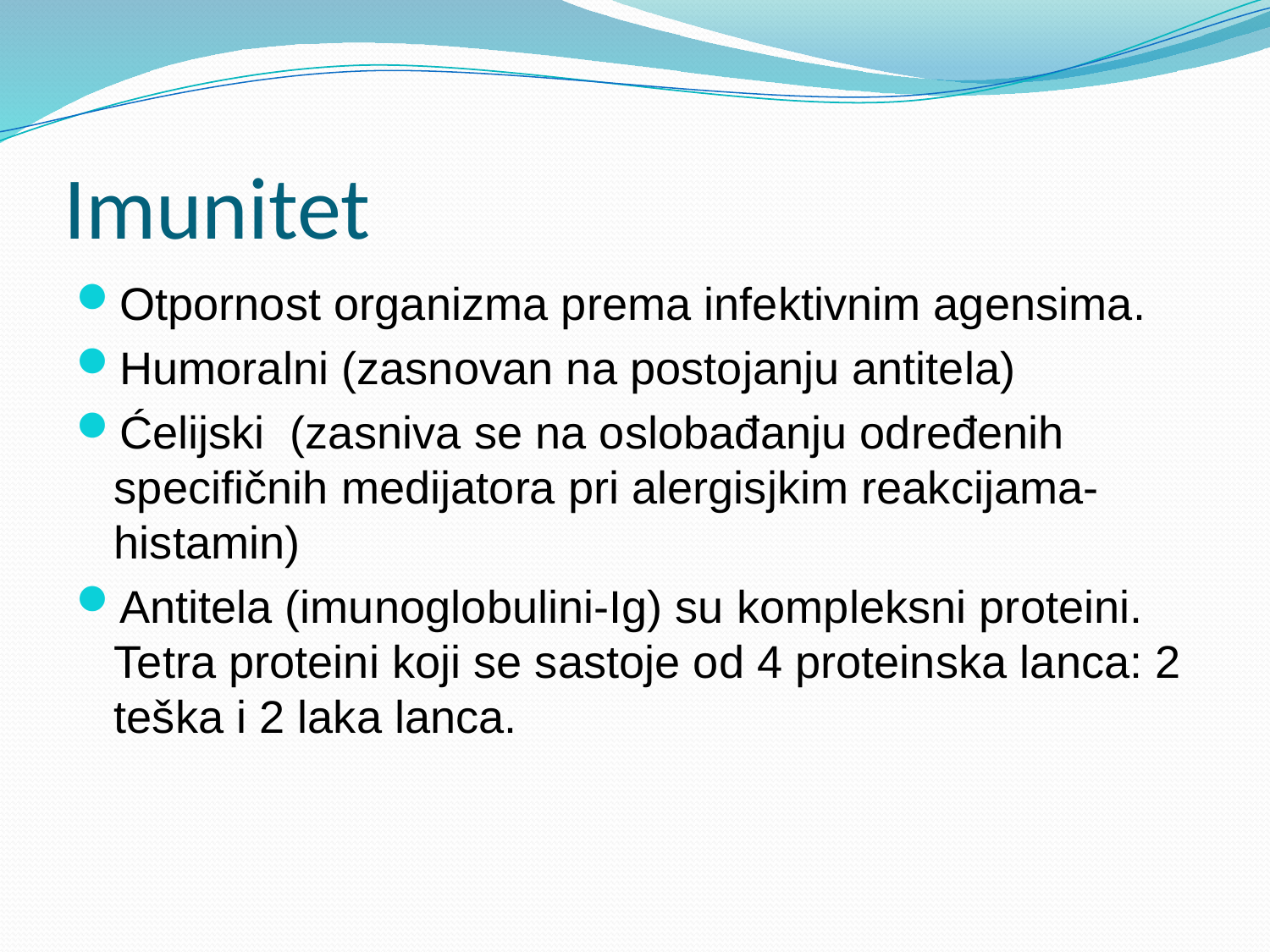

# Imunitet
Otpornost organizma prema infektivnim agensima.
Humoralni (zasnovan na postojanju antitela)
Ćelijski  (zasniva se na oslobađanju određenih specifičnih medijatora pri alergisjkim reakcijama-histamin)
Antitela (imunoglobulini-Ig) su kompleksni proteini. Tetra proteini koji se sastoje od 4 proteinska lanca: 2 teška i 2 laka lanca.